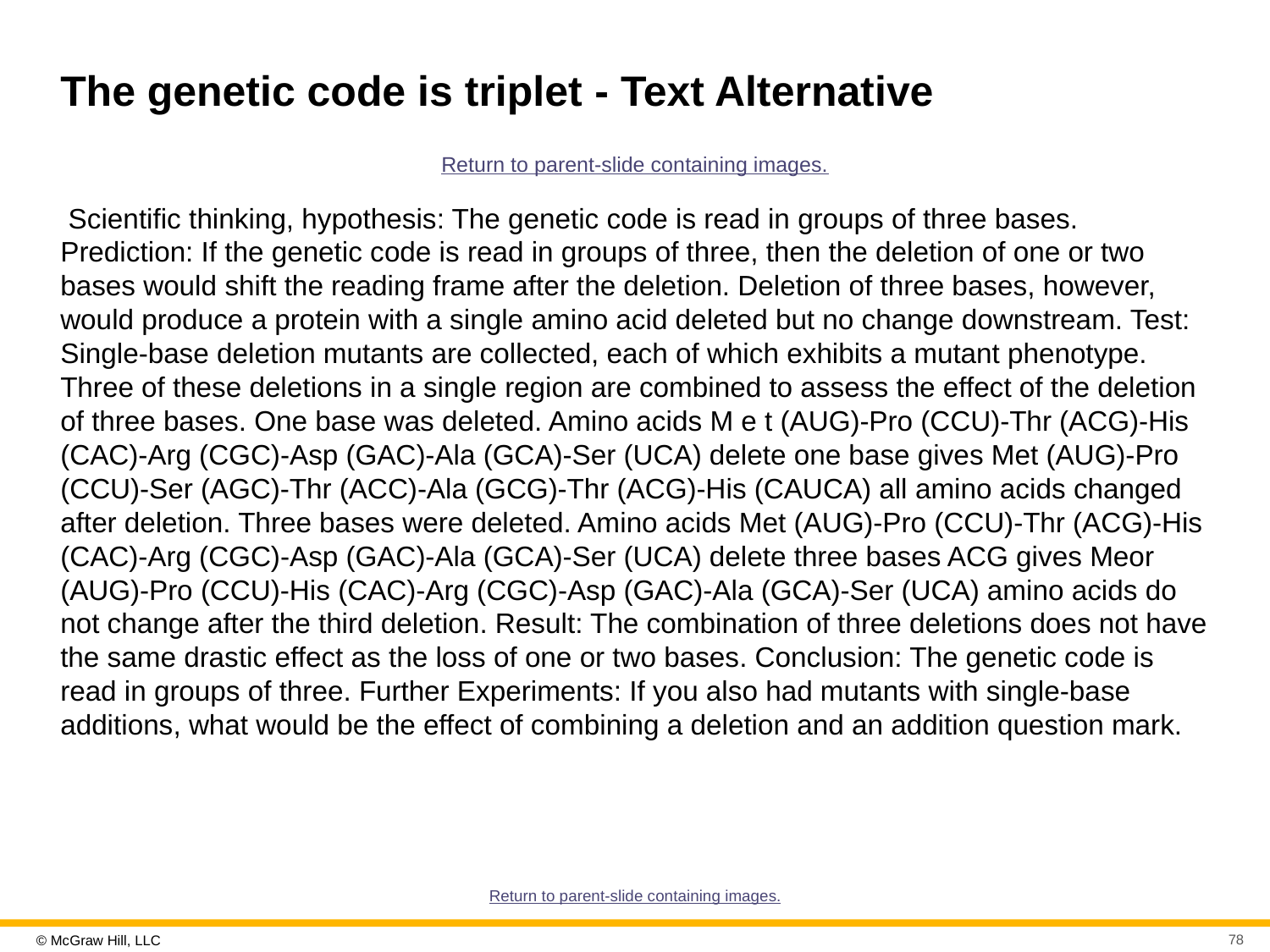

# The genetic code is triplet - Text Alternative
Return to parent-slide containing images.
 Scientific thinking, hypothesis: The genetic code is read in groups of three bases. Prediction: If the genetic code is read in groups of three, then the deletion of one or two bases would shift the reading frame after the deletion. Deletion of three bases, however, would produce a protein with a single amino acid deleted but no change downstream. Test: Single-base deletion mutants are collected, each of which exhibits a mutant phenotype. Three of these deletions in a single region are combined to assess the effect of the deletion of three bases. One base was deleted. Amino acids M e t (AUG)-Pro (CCU)-Thr (ACG)-His (CAC)-Arg (CGC)-Asp (GAC)-Ala (GCA)-Ser (UCA) delete one base gives Met (AUG)-Pro (CCU)-Ser (AGC)-Thr (ACC)-Ala (GCG)-Thr (ACG)-His (CAUCA) all amino acids changed after deletion. Three bases were deleted. Amino acids Met (AUG)-Pro (CCU)-Thr (ACG)-His (CAC)-Arg (CGC)-Asp (GAC)-Ala (GCA)-Ser (UCA) delete three bases ACG gives Meor (AUG)-Pro (CCU)-His (CAC)-Arg (CGC)-Asp (GAC)-Ala (GCA)-Ser (UCA) amino acids do not change after the third deletion. Result: The combination of three deletions does not have the same drastic effect as the loss of one or two bases. Conclusion: The genetic code is read in groups of three. Further Experiments: If you also had mutants with single-base additions, what would be the effect of combining a deletion and an addition question mark.
Return to parent-slide containing images.
78